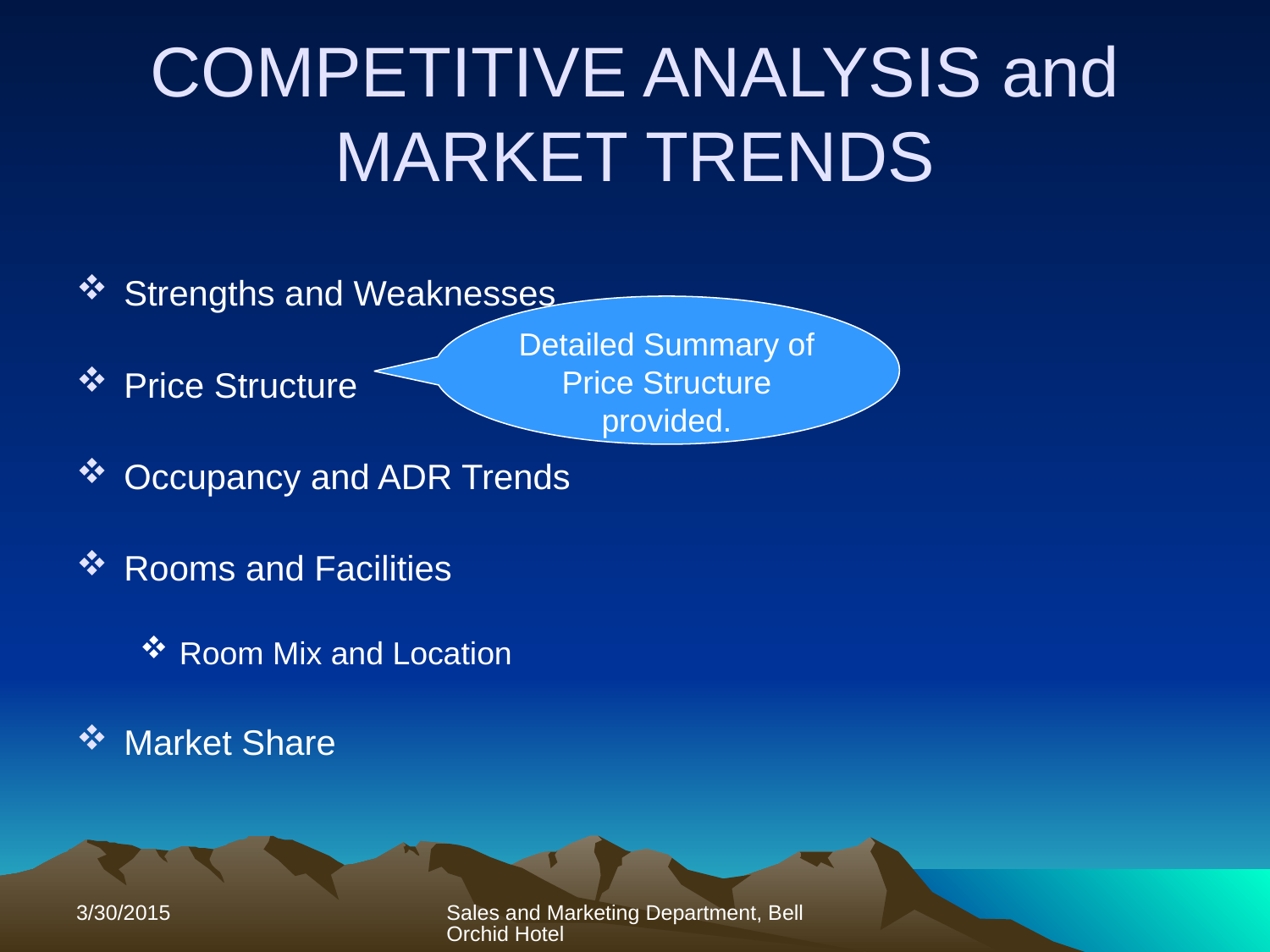

# COMPETITIVE ANALYSIS and MARKET TRENDS
Strengths and Weaknesses
Price Structure
Occupancy and ADR Trends
Rooms and Facilities
Room Mix and Location
Market Share
Detailed Summary of Price Structure provided.
3/30/2015
Sales and Marketing Department, Bell Orchid Hotel